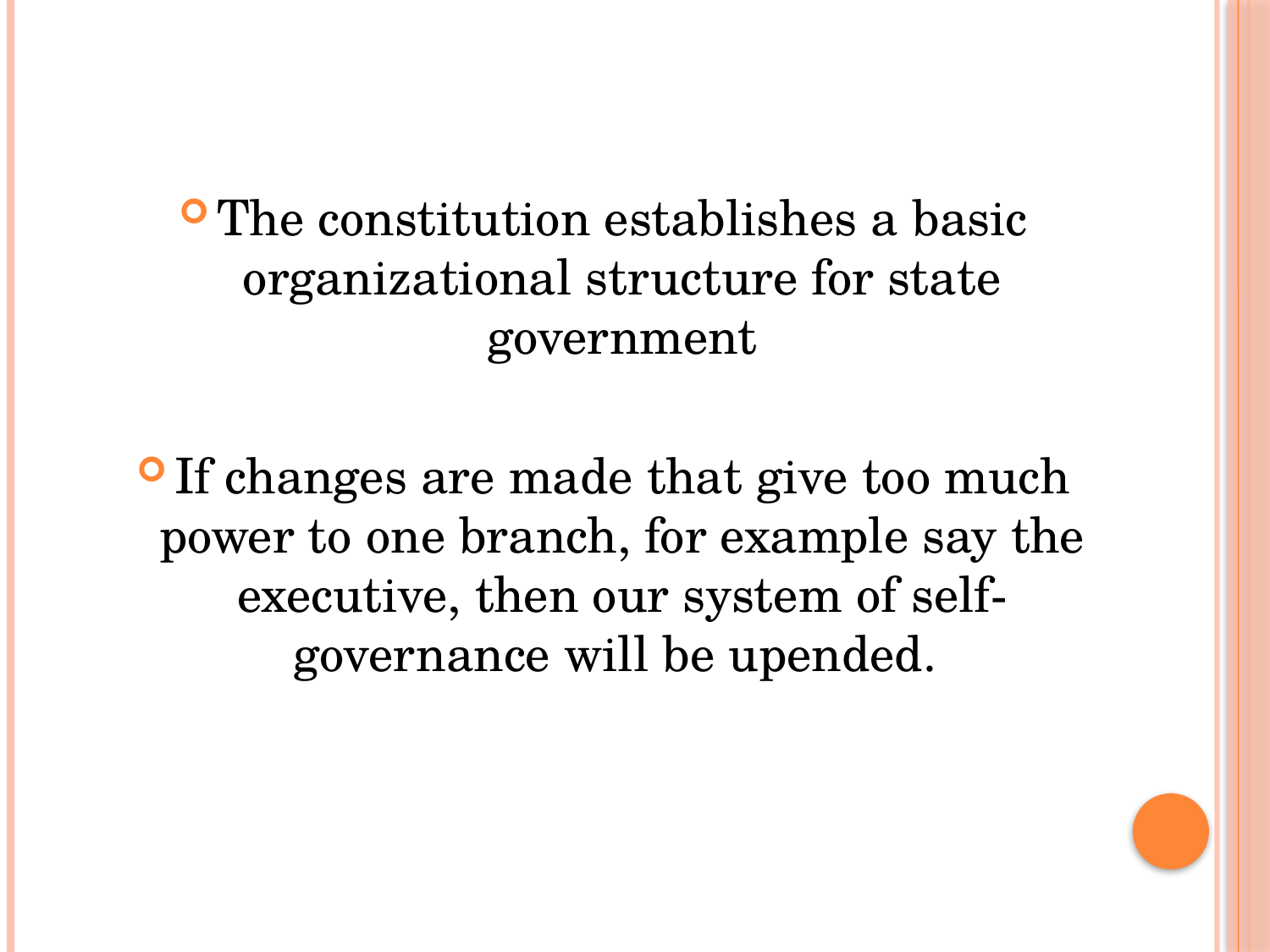

#
The constitution establishes a basic organizational structure for state government

If changes are made that give too much power to one branch, for example say the executive, then our system of self-governance will be upended.